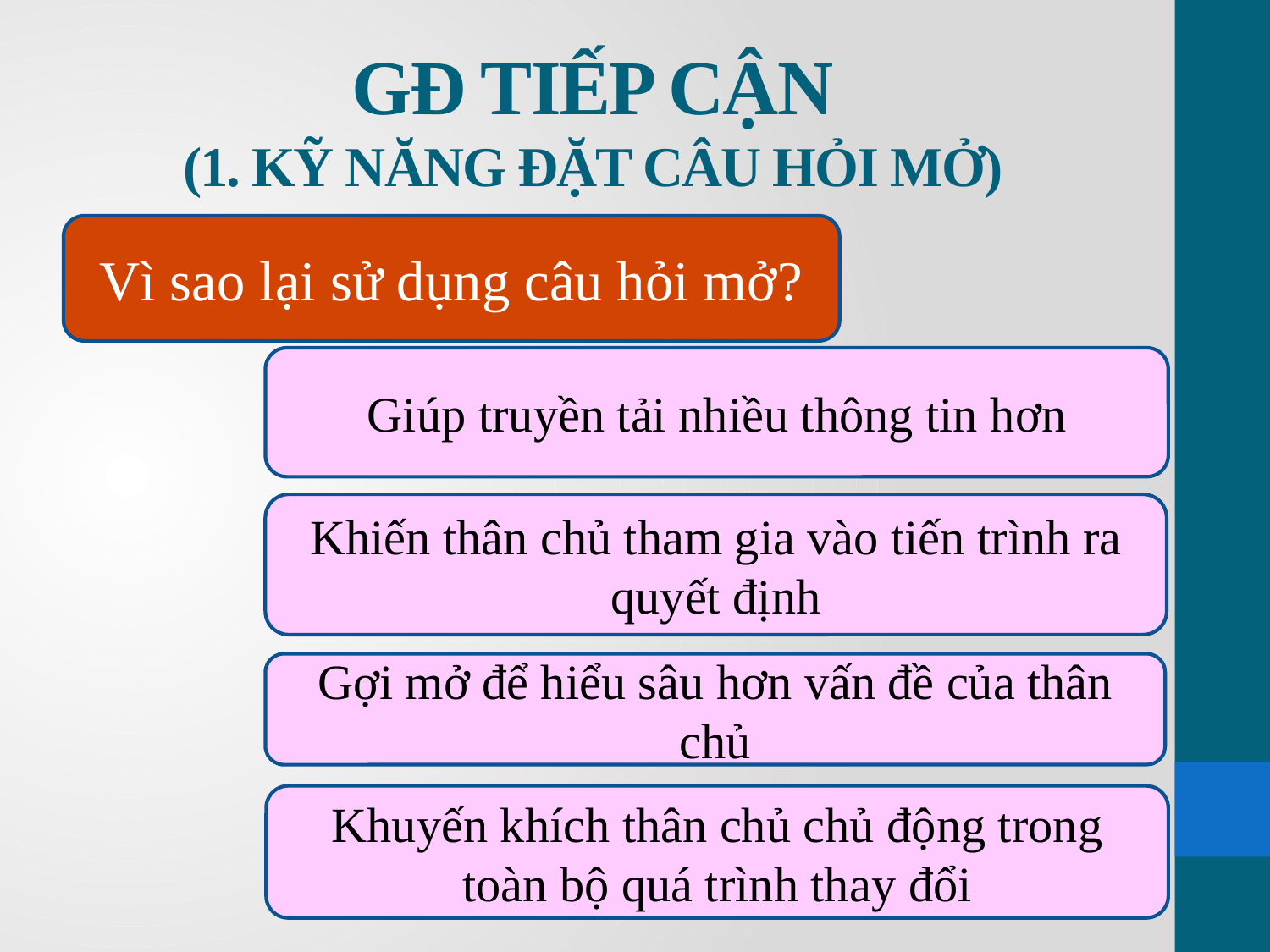

# GĐ TIẾP CẬN (1. KỸ NĂNG ĐẶT CÂU HỎI MỞ)
Vì sao lại sử dụng câu hỏi mở?

Giúp truyền tải nhiều thông tin hơn
Khiến thân chủ tham gia vào tiến trình ra quyết định
Gợi mở để hiểu sâu hơn vấn đề của thân chủ
Khuyến khích thân chủ chủ động trong toàn bộ quá trình thay đổi